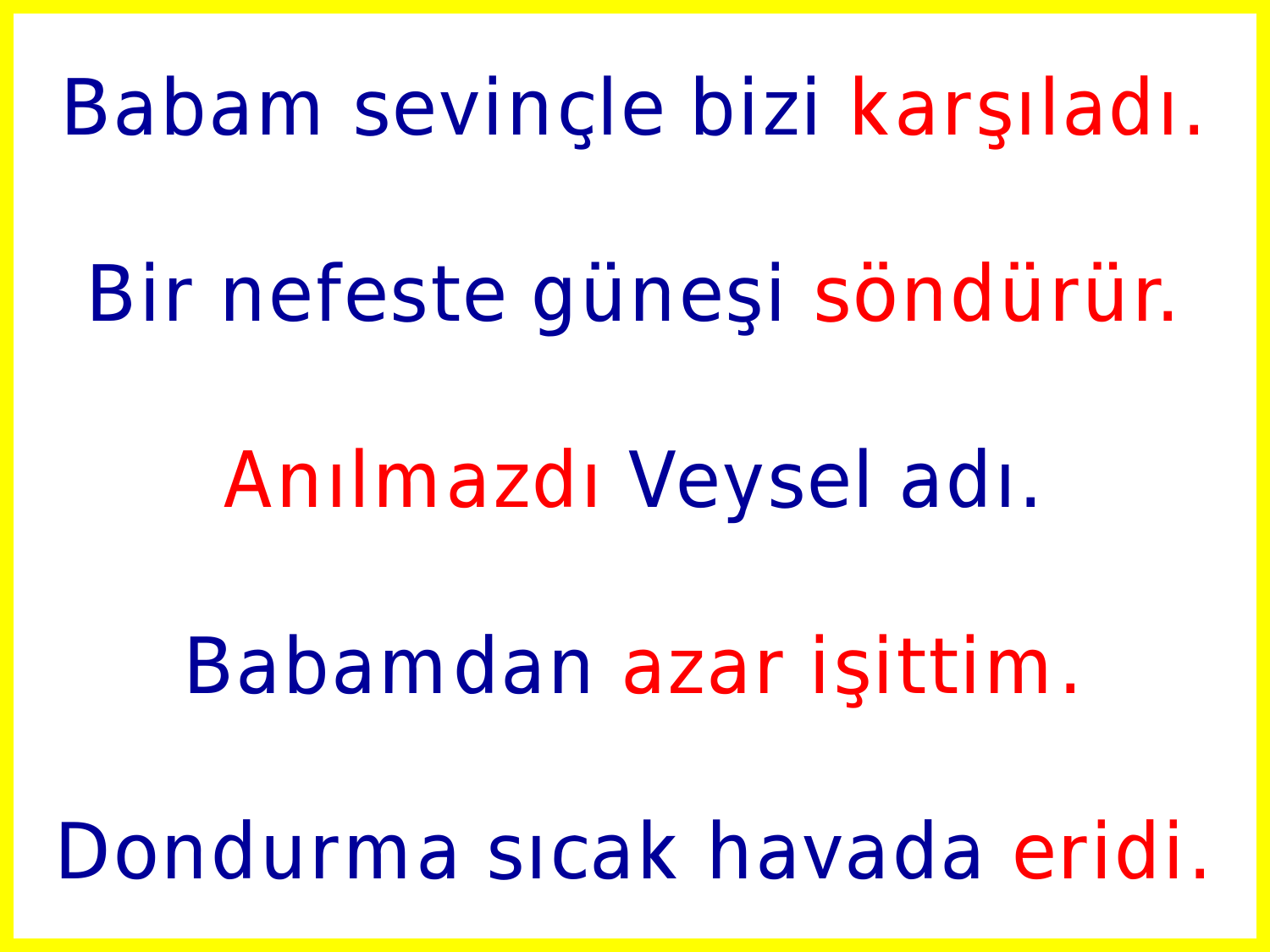

# Babam sevinçle bizi karşıladı. Bir nefeste güneşi söndürür. Anılmazdı Veysel adı. Babamdan azar işittim. Dondurma sıcak havada eridi.